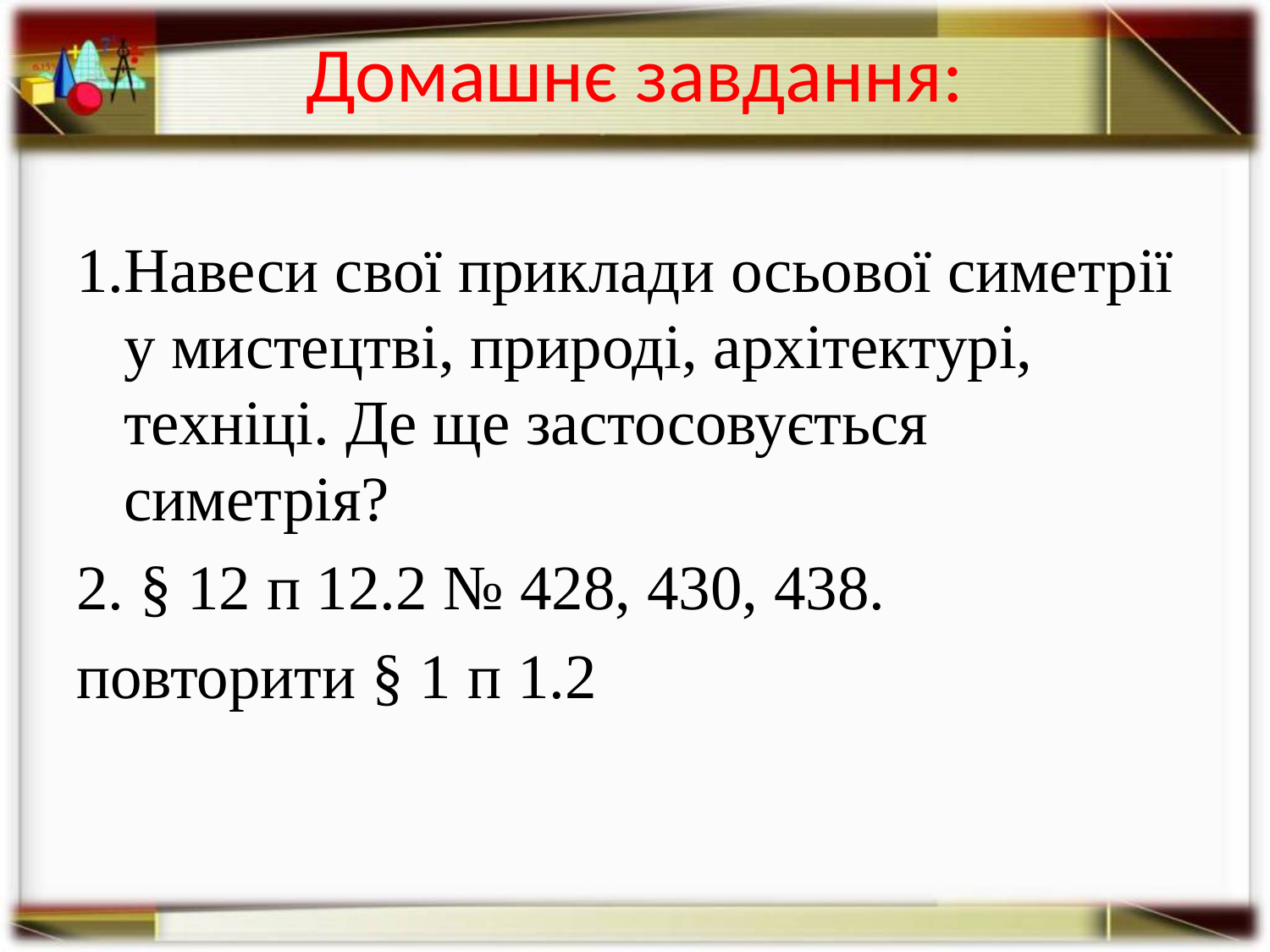

# Домашнє завдання:
1.Навеси свої приклади осьової симетрії у мистецтві, природі, архітектурі, техніці. Де ще застосовується симетрія?
2. § 12 п 12.2 № 428, 430, 438.
повторити § 1 п 1.2